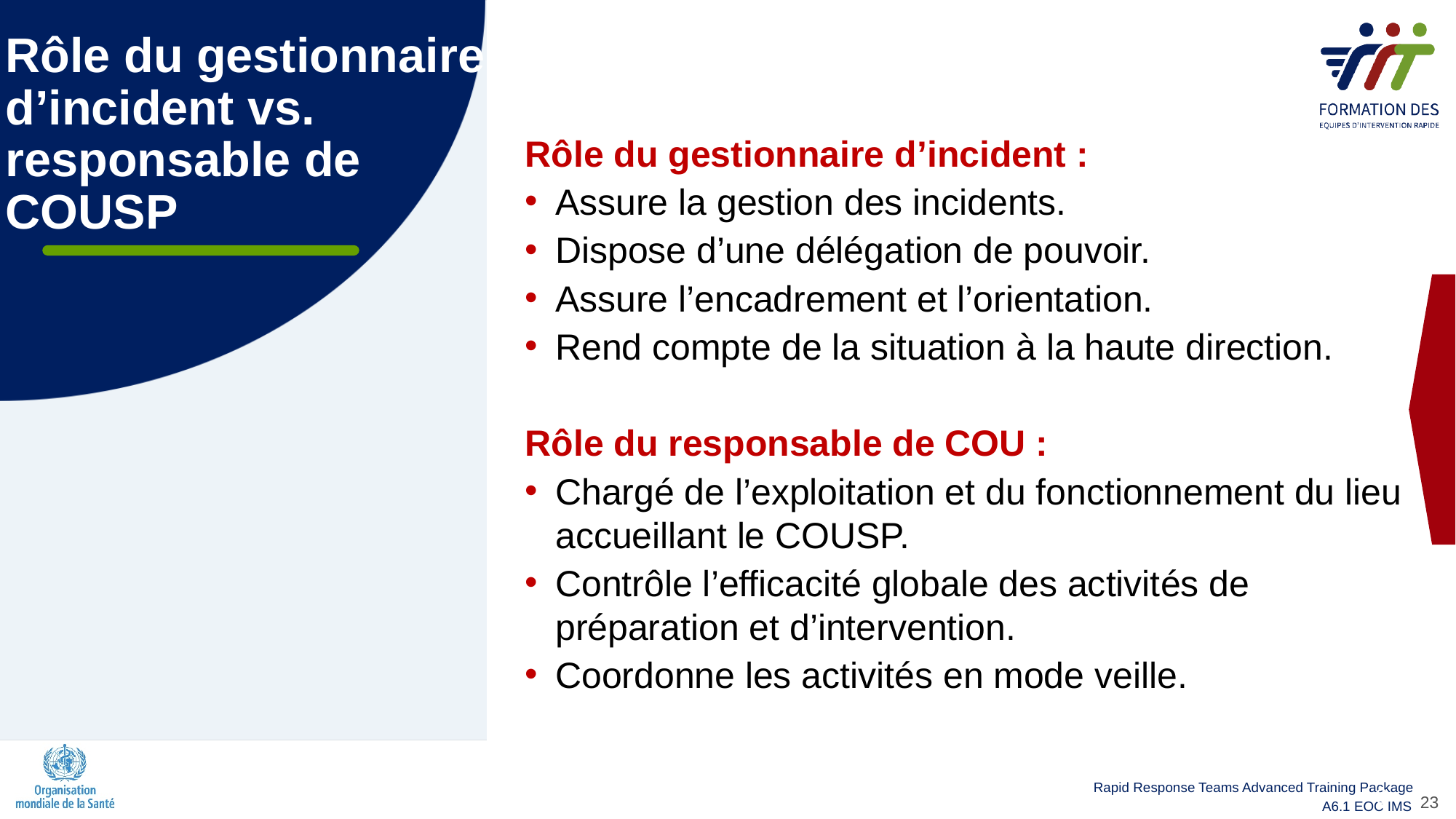

# Rôle du gestionnaire d’incident vs. responsable de COUSP
Rôle du gestionnaire d’incident :
Assure la gestion des incidents.
Dispose d’une délégation de pouvoir.
Assure l’encadrement et l’orientation.
Rend compte de la situation à la haute direction.

Rôle du responsable de COU :
Chargé de l’exploitation et du fonctionnement du lieu accueillant le COUSP.
Contrôle l’efficacité globale des activités de préparation et d’intervention.
Coordonne les activités en mode veille.

23